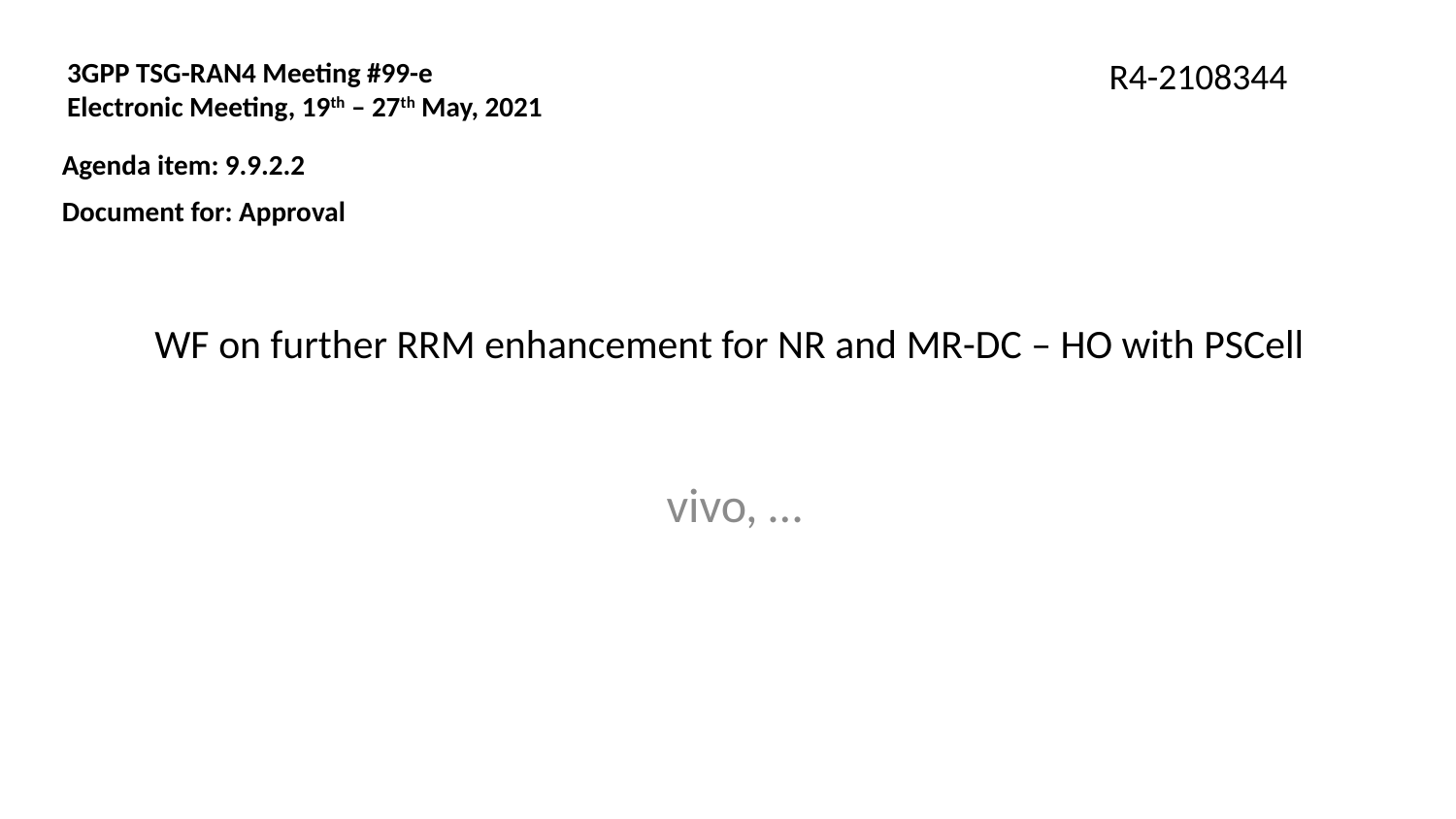

3GPP TSG-RAN4 Meeting #99-e
Electronic Meeting, 19th – 27th May, 2021
R4-2108344
Agenda item: 9.9.2.2
Document for: Approval
# WF on further RRM enhancement for NR and MR-DC – HO with PSCell
vivo, …